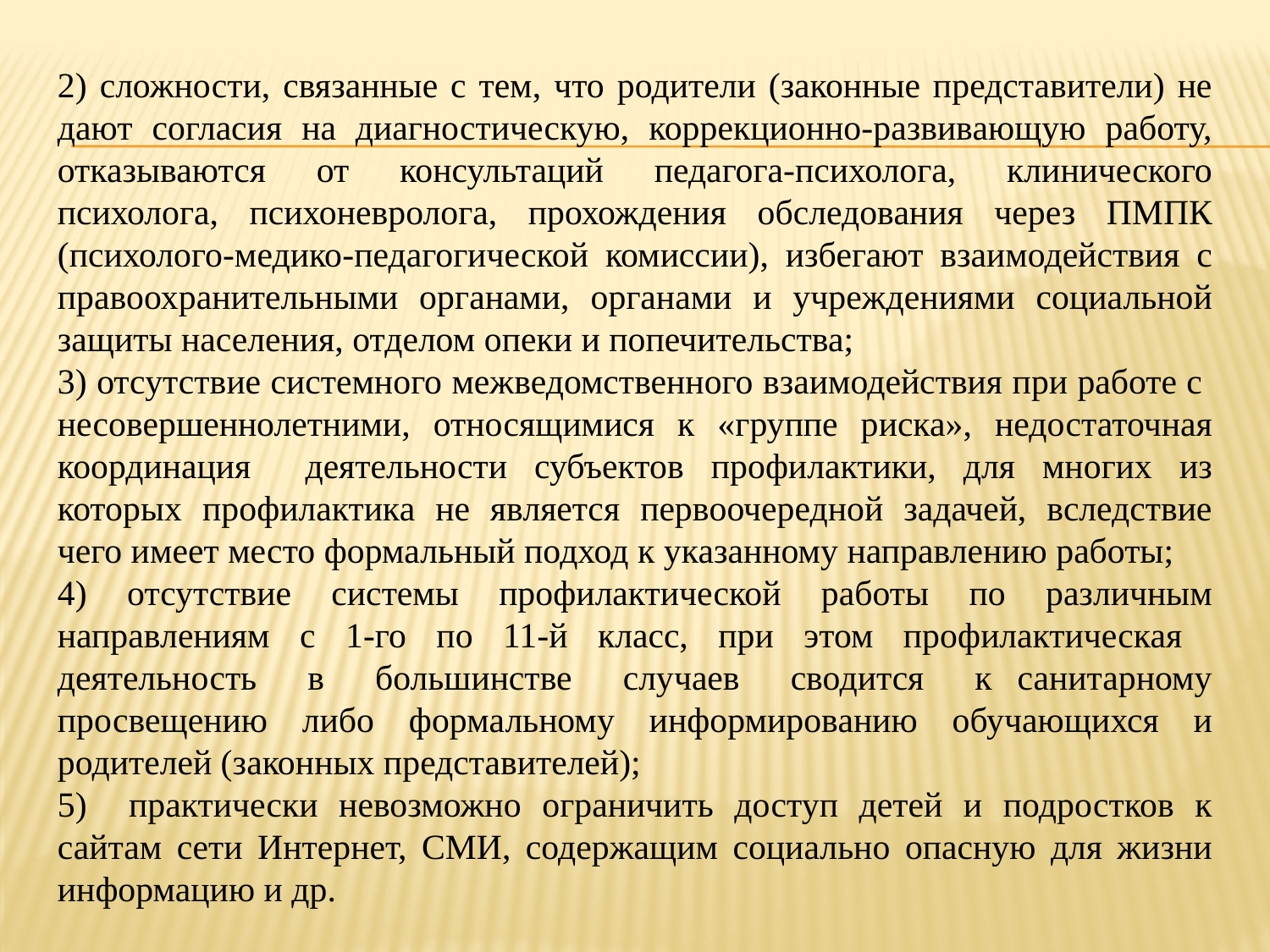

2) сложности, связанные с тем, что родители (законные представители) не дают согласия на диагностическую, коррекционно-развивающую работу, отказываются от консультаций педагога-психолога, клинического психолога, психоневролога, прохождения обследования через ПМПК (психолого-медико­-педагогической комиссии), избегают взаимодействия с правоохранительны­ми органами, органами и учреждениями социальной защиты населения, от­делом опеки и попечительства;
3) отсутствие системного межведомственного взаимодействия при работе с  несовершеннолетними, относящимися к «группе риска», недостаточная координация  деятельности субъектов профилактики, для многих из которых профилактика не является первоочередной задачей, вследствие чего имеет место формальный подход к указанному направлению работы;
4) отсутствие системы профилактической работы по различным направлениям с 1-го по 11-й класс, при этом профилактическая  деятельность  в  большинстве  случаев  сводится  к санитарному просвещению либо формальному информированию обучающихся и родителей (законных представителей);
5)  практически невозможно ограничить доступ детей и подростков к сайтам сети Интернет, СМИ, содержащим социально опасную для жизни информацию и др.